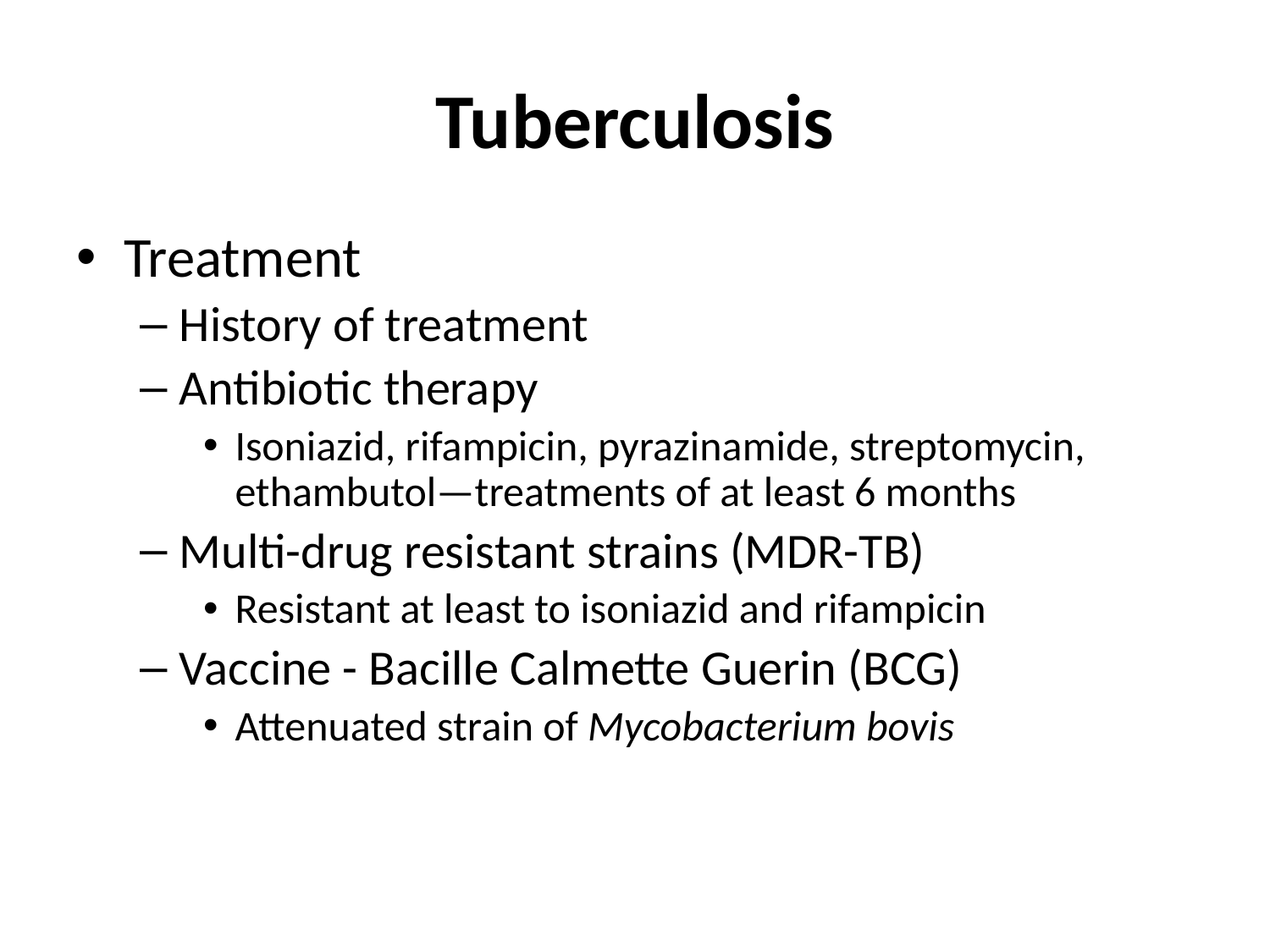

# Tuberculosis
Treatment
History of treatment
Antibiotic therapy
Isoniazid, rifampicin, pyrazinamide, streptomycin, ethambutol—treatments of at least 6 months
Multi-drug resistant strains (MDR-TB)
Resistant at least to isoniazid and rifampicin
Vaccine - Bacille Calmette Guerin (BCG)
Attenuated strain of Mycobacterium bovis